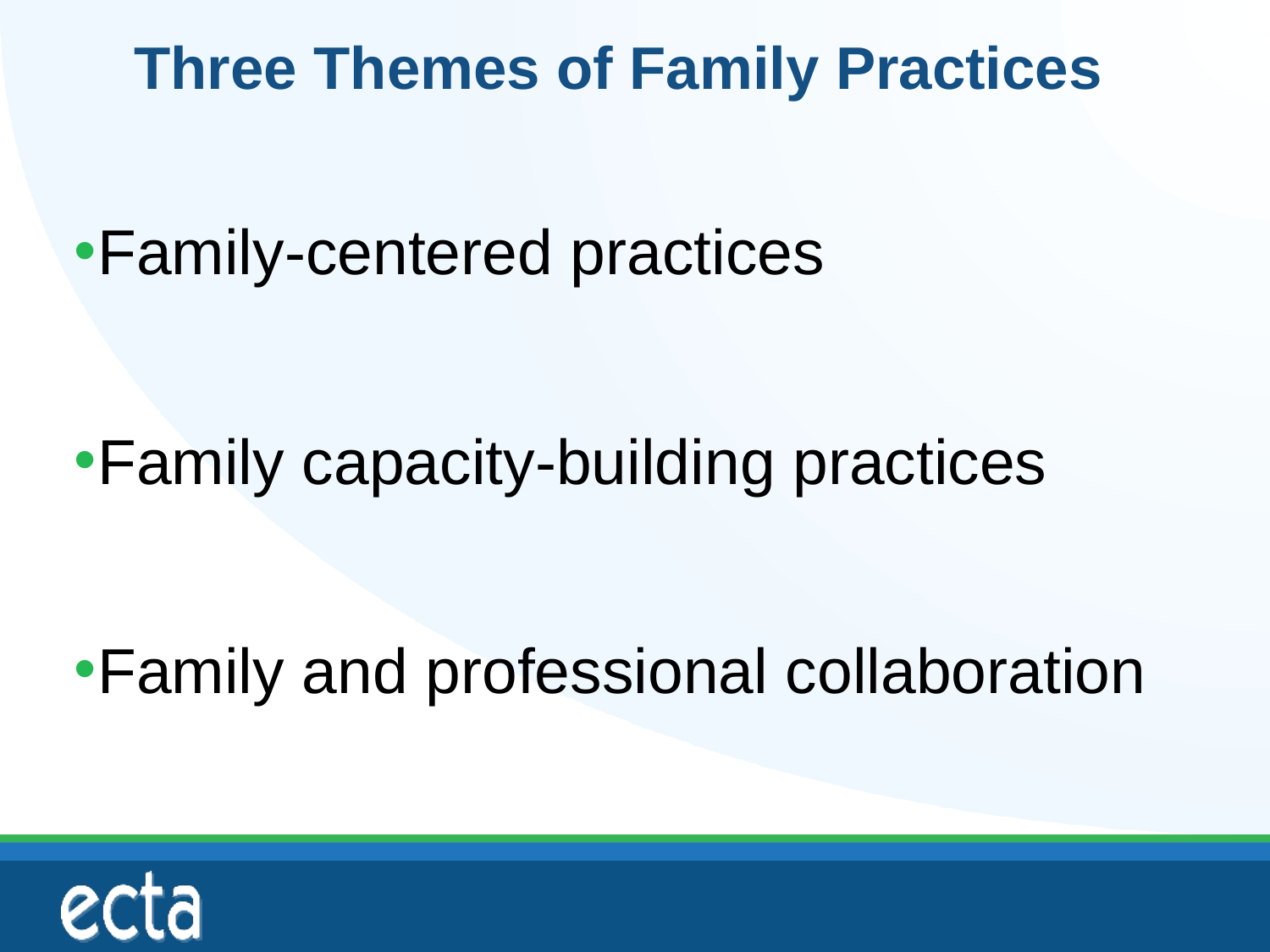

# Three Themes of Family Practices
Family-centered practices

Family capacity-building practices

Family and professional collaboration